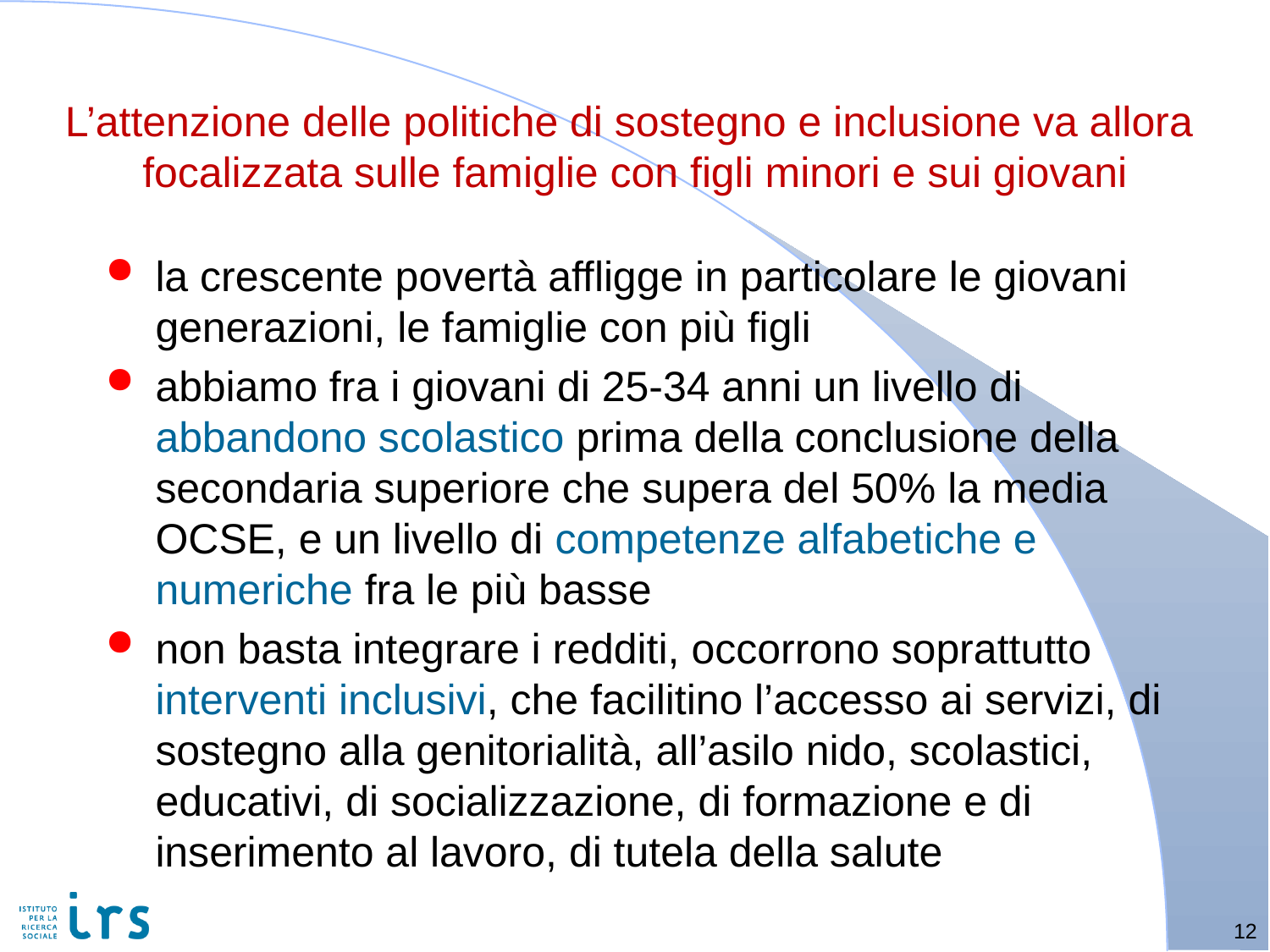

# L’attenzione delle politiche di sostegno e inclusione va allora  focalizzata sulle famiglie con figli minori e sui giovani
la crescente povertà affligge in particolare le giovani generazioni, le famiglie con più figli
abbiamo fra i giovani di 25-34 anni un livello di abbandono scolastico prima della conclusione della secondaria superiore che supera del 50% la media OCSE, e un livello di competenze alfabetiche e numeriche fra le più basse
non basta integrare i redditi, occorrono soprattutto interventi inclusivi, che facilitino l’accesso ai servizi, di sostegno alla genitorialità, all’asilo nido, scolastici, educativi, di socializzazione, di formazione e di inserimento al lavoro, di tutela della salute

12